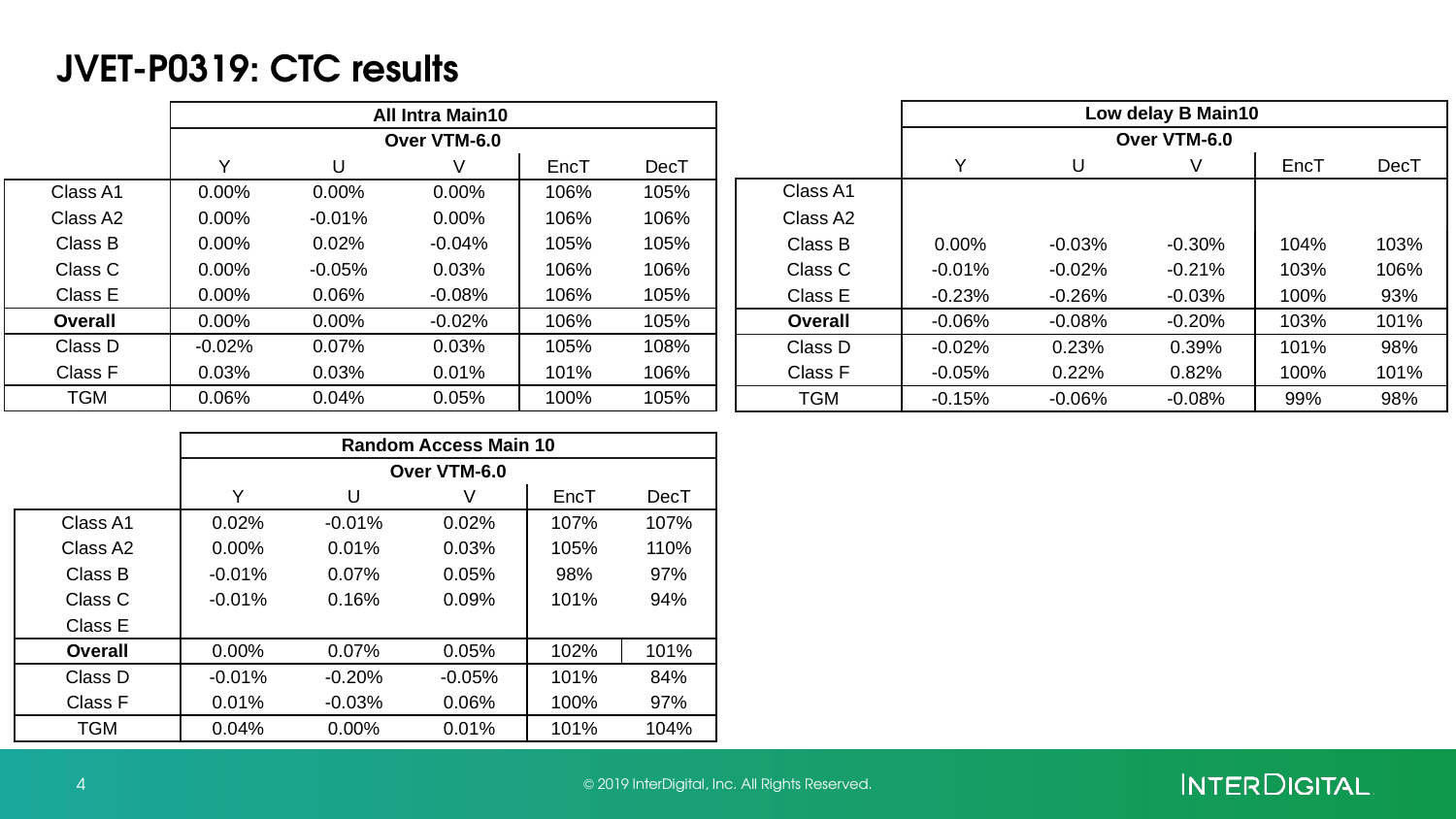

# JVET-P0319: CTC results
|  | Low delay B Main10 |  |  |  |  |
| --- | --- | --- | --- | --- | --- |
|  | Over VTM-6.0 |  |  |  |  |
|  | Y | U | V | EncT | DecT |
| Class A1 |  |  |  |  |  |
| Class A2 |  |  |  |  |  |
| Class B | 0.00% | -0.03% | -0.30% | 104% | 103% |
| Class C | -0.01% | -0.02% | -0.21% | 103% | 106% |
| Class E | -0.23% | -0.26% | -0.03% | 100% | 93% |
| Overall | -0.06% | -0.08% | -0.20% | 103% | 101% |
| Class D | -0.02% | 0.23% | 0.39% | 101% | 98% |
| Class F | -0.05% | 0.22% | 0.82% | 100% | 101% |
| TGM | -0.15% | -0.06% | -0.08% | 99% | 98% |
|  | All Intra Main10 |  |  |  |  |
| --- | --- | --- | --- | --- | --- |
|  | Over VTM-6.0 |  |  |  |  |
|  | Y | U | V | EncT | DecT |
| Class A1 | 0.00% | 0.00% | 0.00% | 106% | 105% |
| Class A2 | 0.00% | -0.01% | 0.00% | 106% | 106% |
| Class B | 0.00% | 0.02% | -0.04% | 105% | 105% |
| Class C | 0.00% | -0.05% | 0.03% | 106% | 106% |
| Class E | 0.00% | 0.06% | -0.08% | 106% | 105% |
| Overall | 0.00% | 0.00% | -0.02% | 106% | 105% |
| Class D | -0.02% | 0.07% | 0.03% | 105% | 108% |
| Class F | 0.03% | 0.03% | 0.01% | 101% | 106% |
| TGM | 0.06% | 0.04% | 0.05% | 100% | 105% |
|  | Random Access Main 10 |  |  |  |  |
| --- | --- | --- | --- | --- | --- |
|  | Over VTM-6.0 |  |  |  |  |
|  | Y | U | V | EncT | DecT |
| Class A1 | 0.02% | -0.01% | 0.02% | 107% | 107% |
| Class A2 | 0.00% | 0.01% | 0.03% | 105% | 110% |
| Class B | -0.01% | 0.07% | 0.05% | 98% | 97% |
| Class C | -0.01% | 0.16% | 0.09% | 101% | 94% |
| Class E |  |  |  |  |  |
| Overall | 0.00% | 0.07% | 0.05% | 102% | 101% |
| Class D | -0.01% | -0.20% | -0.05% | 101% | 84% |
| Class F | 0.01% | -0.03% | 0.06% | 100% | 97% |
| TGM | 0.04% | 0.00% | 0.01% | 101% | 104% |
4
© 2019 InterDigital, Inc. All Rights Reserved.